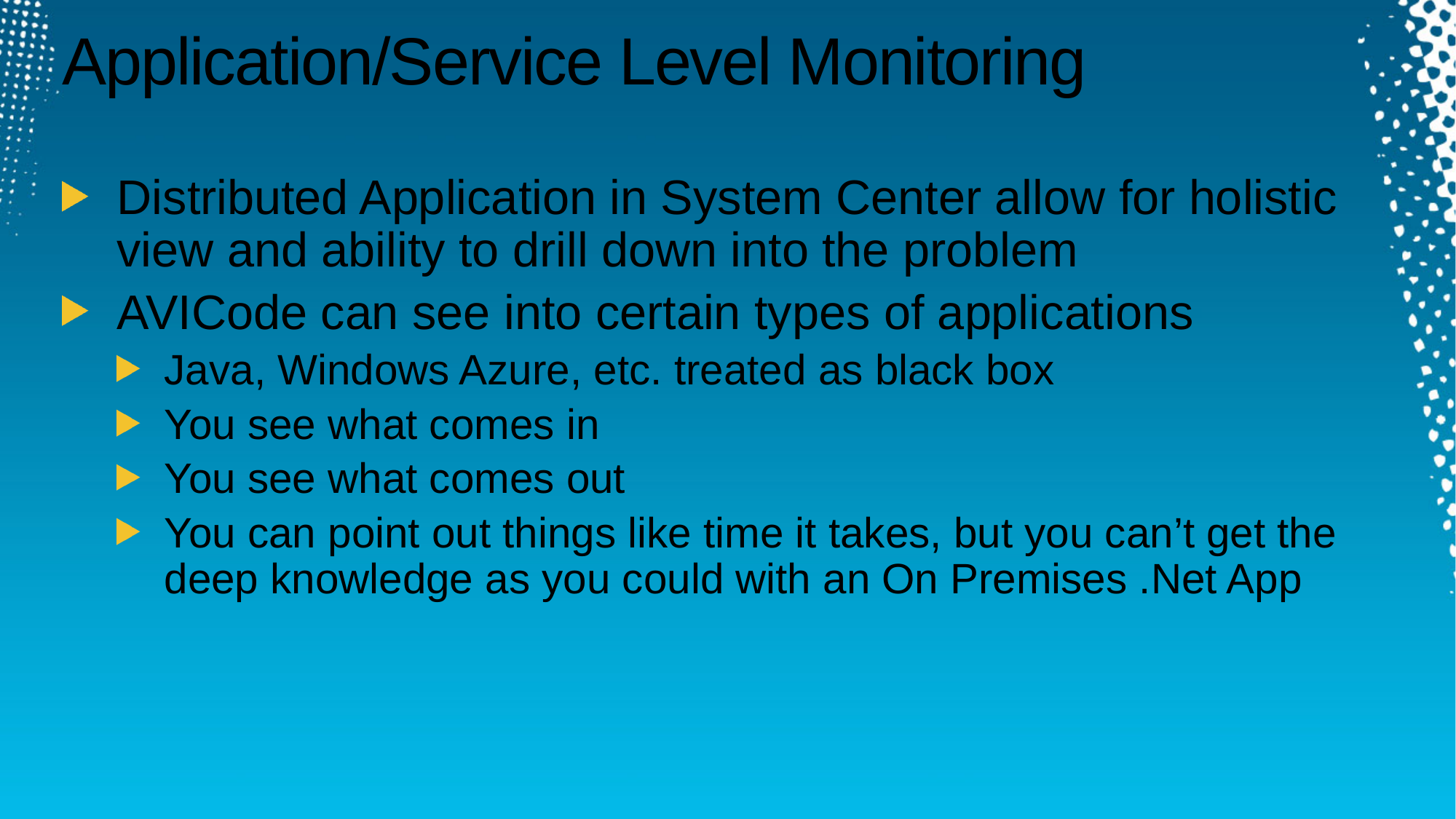

# Application/Service Level Monitoring
Distributed Application in System Center allow for holistic view and ability to drill down into the problem
AVICode can see into certain types of applications
Java, Windows Azure, etc. treated as black box
You see what comes in
You see what comes out
You can point out things like time it takes, but you can’t get the deep knowledge as you could with an On Premises .Net App